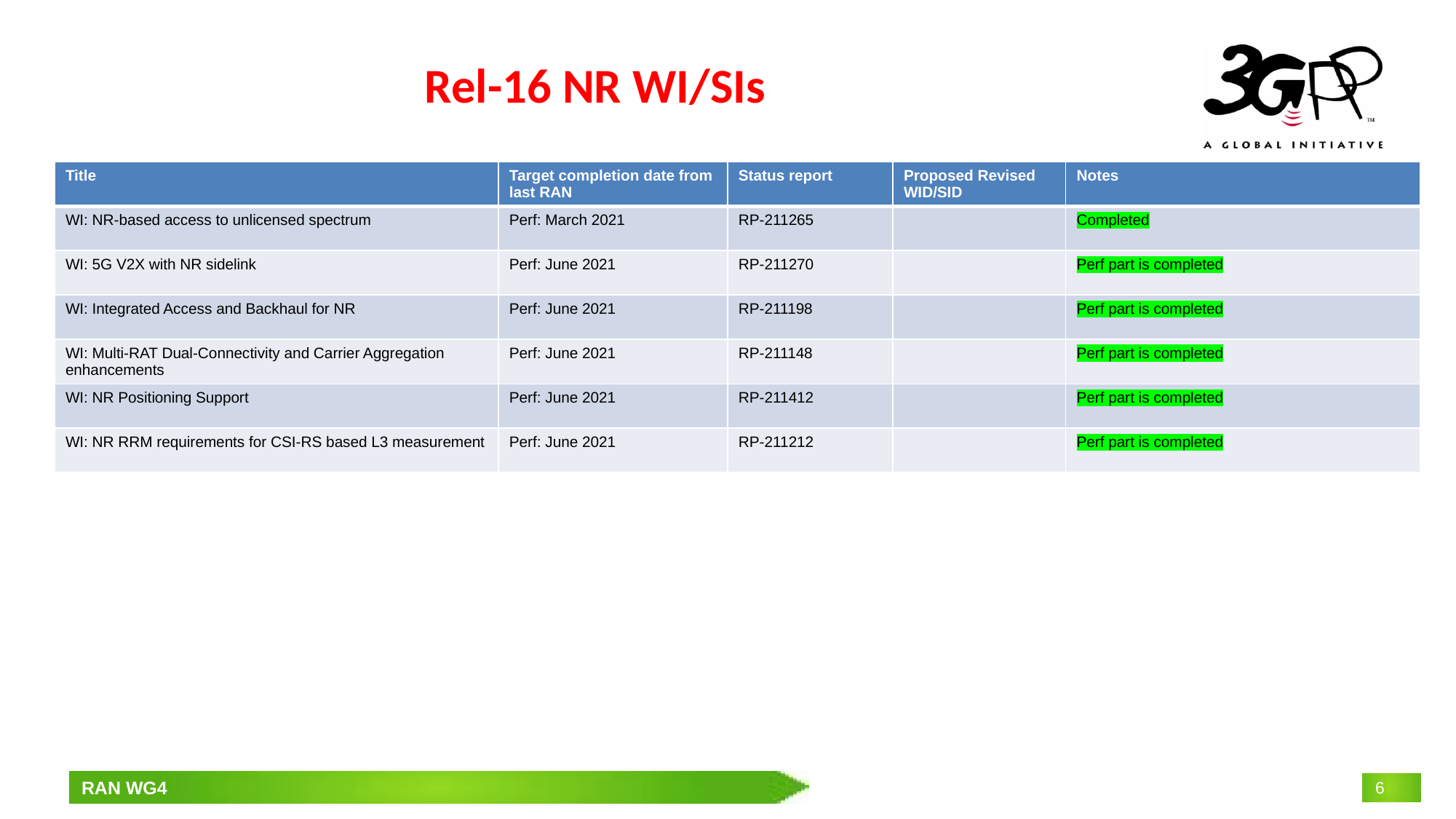

# Rel-16 NR WI/SIs
| Title | Target completion date from last RAN | Status report | Proposed Revised WID/SID | Notes |
| --- | --- | --- | --- | --- |
| WI: NR-based access to unlicensed spectrum | Perf: March 2021 | RP-211265 |  | Completed |
| WI: 5G V2X with NR sidelink | Perf: June 2021 | RP-211270 |  | Perf part is completed |
| WI: Integrated Access and Backhaul for NR | Perf: June 2021 | RP-211198 |  | Perf part is completed |
| WI: Multi-RAT Dual-Connectivity and Carrier Aggregation enhancements | Perf: June 2021 | RP-211148 |  | Perf part is completed |
| WI: NR Positioning Support | Perf: June 2021 | RP-211412 |  | Perf part is completed |
| WI: NR RRM requirements for CSI-RS based L3 measurement | Perf: June 2021 | RP-211212 |  | Perf part is completed |